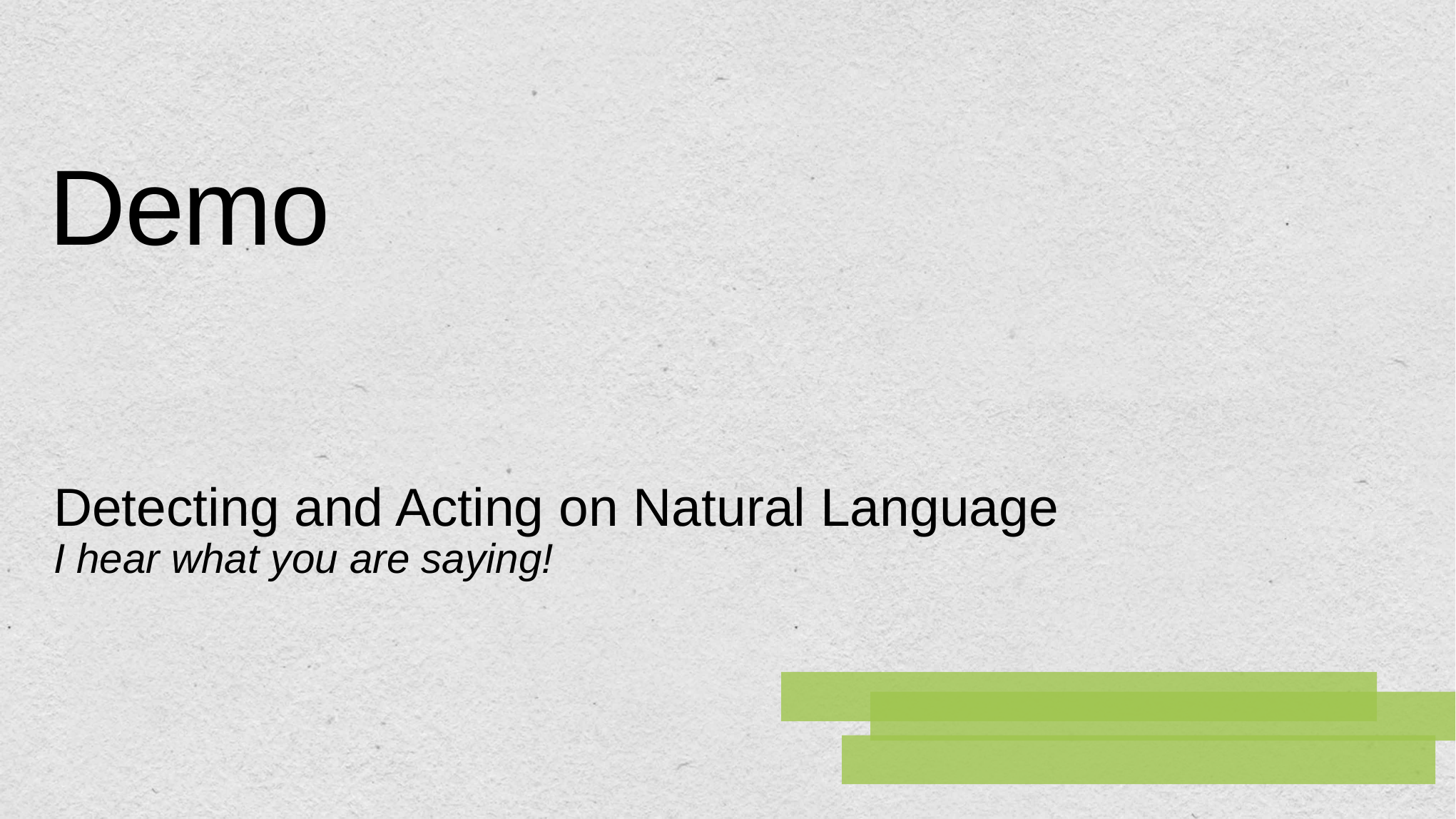

# Demo
Detecting and Acting on Natural Language
I hear what you are saying!